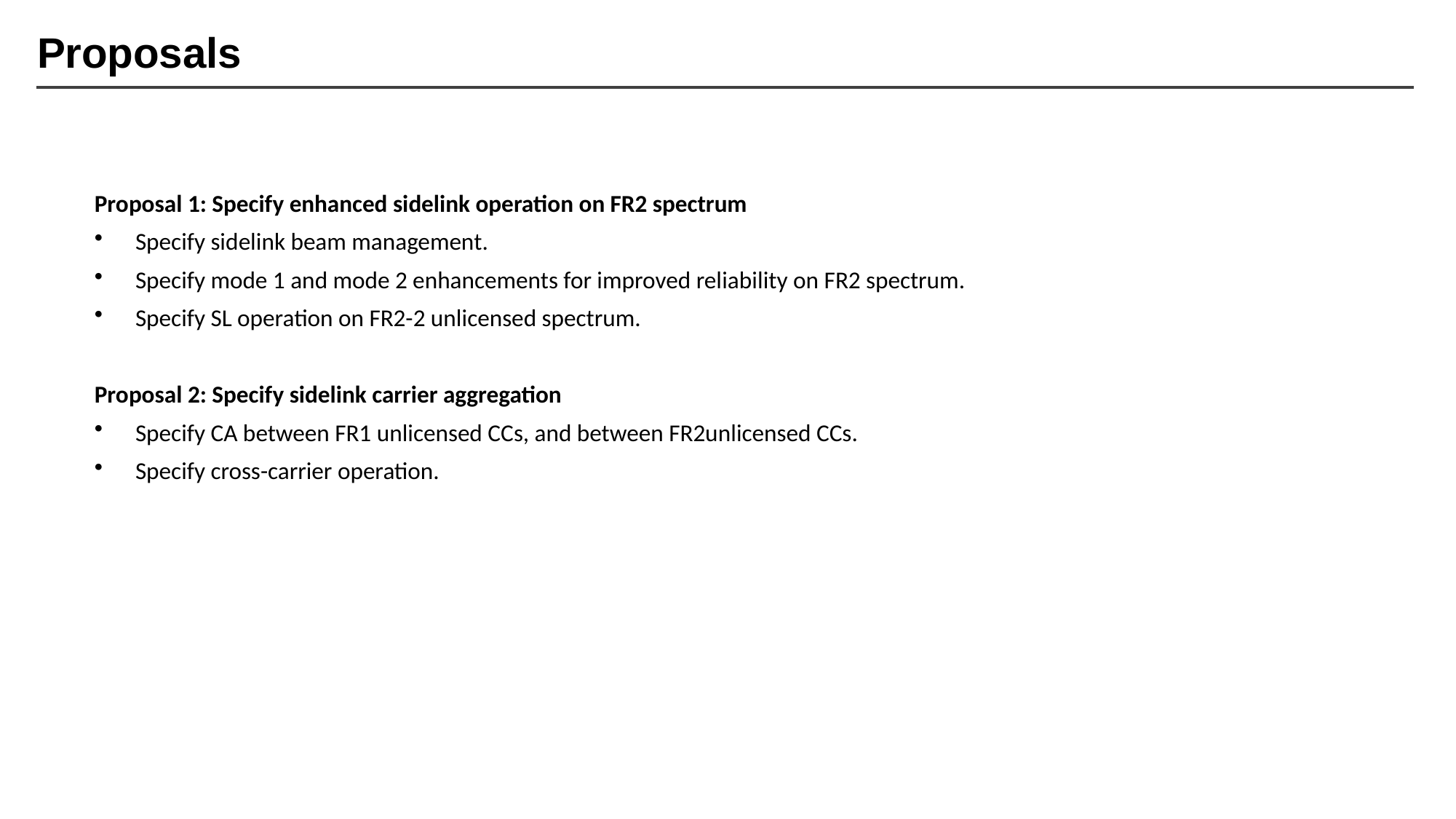

Proposals
Proposal 1: Specify enhanced sidelink operation on FR2 spectrum
Specify sidelink beam management.
Specify mode 1 and mode 2 enhancements for improved reliability on FR2 spectrum.
Specify SL operation on FR2-2 unlicensed spectrum.

Proposal 2: Specify sidelink carrier aggregation
Specify CA between FR1 unlicensed CCs, and between FR2unlicensed CCs.
Specify cross-carrier operation.